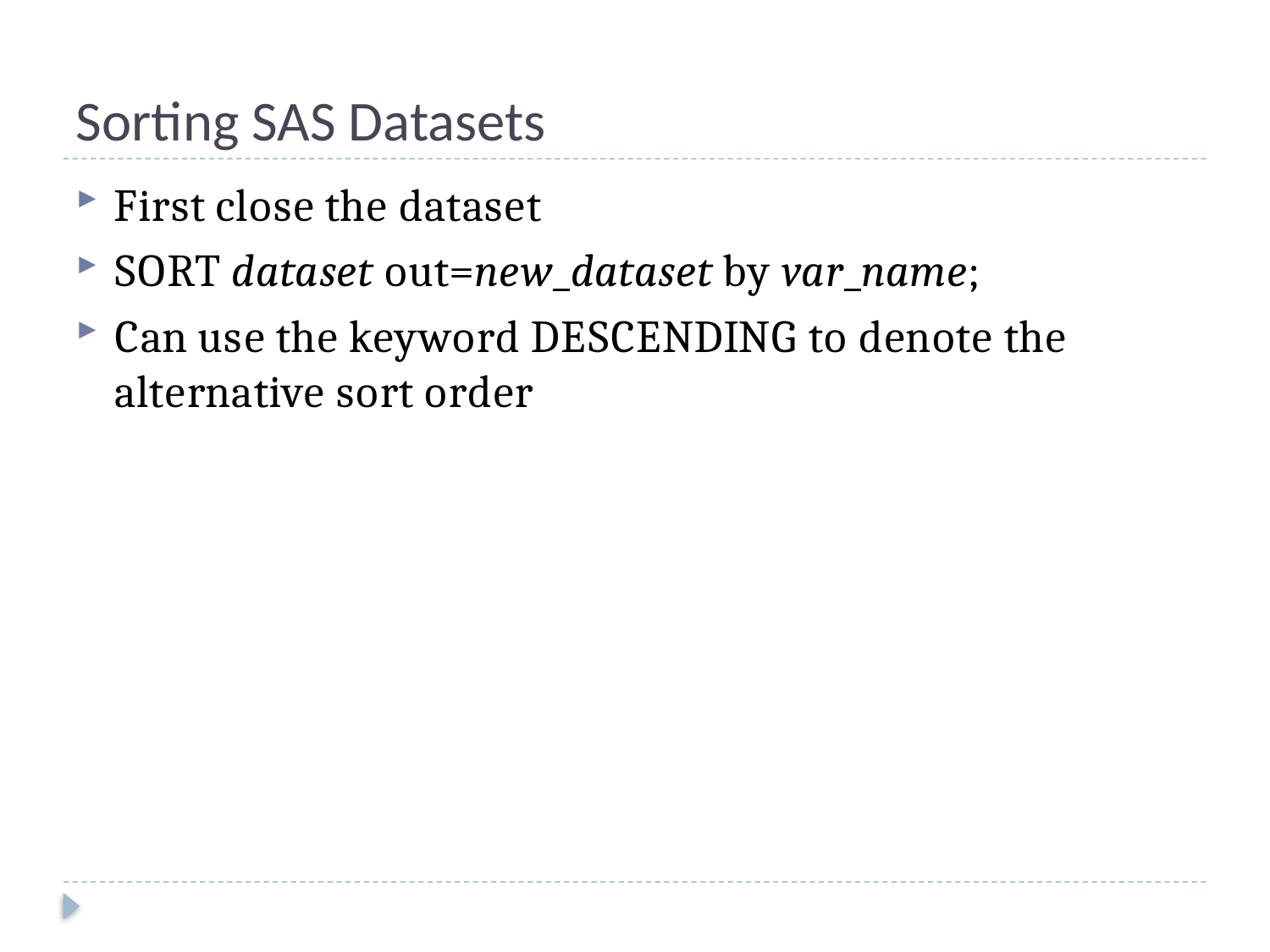

# Sorting SAS Datasets
First close the dataset
SORT dataset out=new_dataset by var_name;
Can use the keyword DESCENDING to denote the alternative sort order